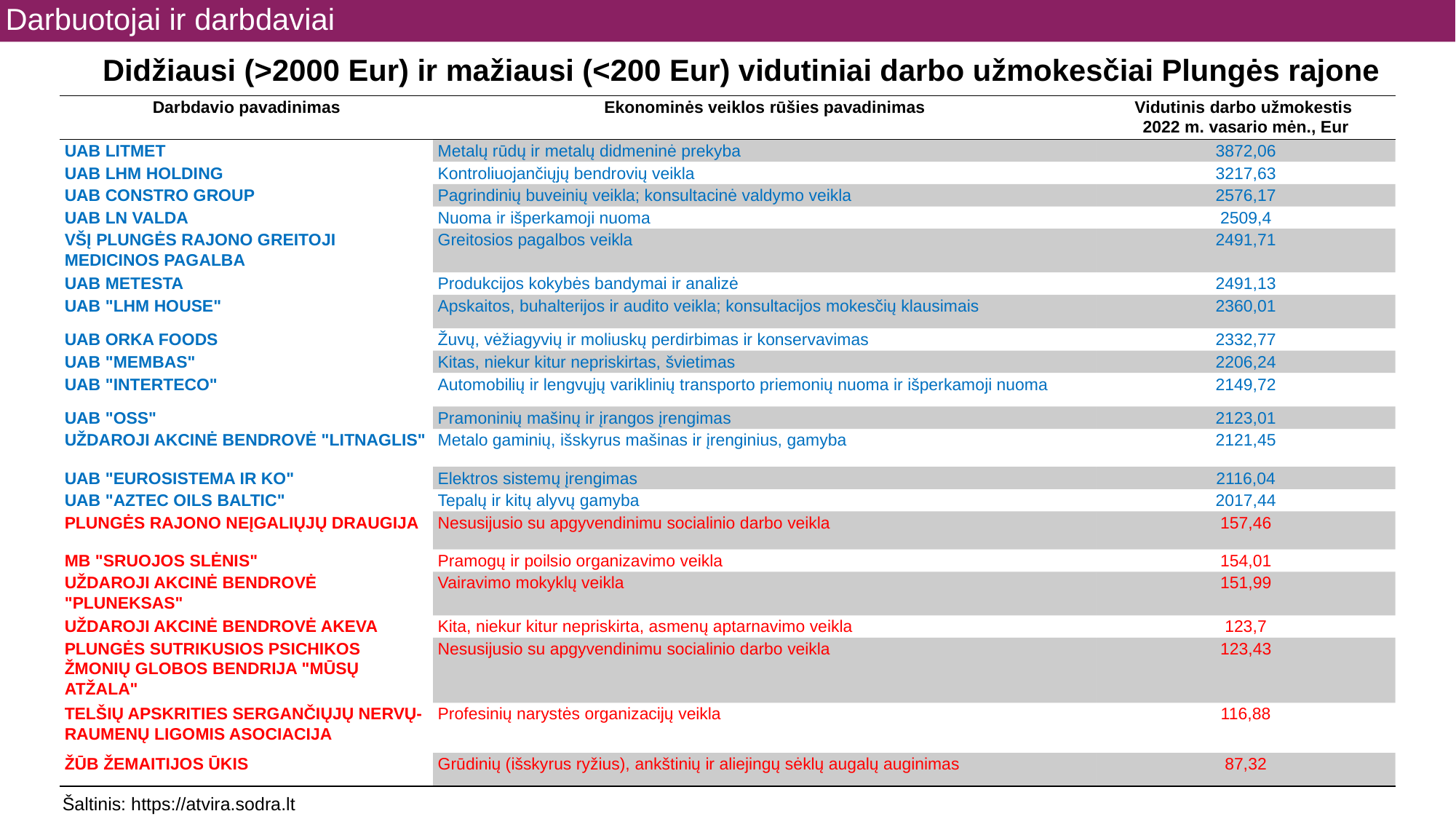

Darbuotojai ir darbdaviai
Didžiausi (>2000 Eur) ir mažiausi (<200 Eur) vidutiniai darbo užmokesčiai Plungės rajone
| Darbdavio pavadinimas | Ekonominės veiklos rūšies pavadinimas | Vidutinis darbo užmokestis 2022 m. vasario mėn., Eur |
| --- | --- | --- |
| UAB LITMET | Metalų rūdų ir metalų didmeninė prekyba | 3872,06 |
| UAB LHM HOLDING | Kontroliuojančiųjų bendrovių veikla | 3217,63 |
| UAB CONSTRO GROUP | Pagrindinių buveinių veikla; konsultacinė valdymo veikla | 2576,17 |
| UAB LN VALDA | Nuoma ir išperkamoji nuoma | 2509,4 |
| VŠĮ PLUNGĖS RAJONO GREITOJI MEDICINOS PAGALBA | Greitosios pagalbos veikla | 2491,71 |
| UAB METESTA | Produkcijos kokybės bandymai ir analizė | 2491,13 |
| UAB "LHM HOUSE" | Apskaitos, buhalterijos ir audito veikla; konsultacijos mokesčių klausimais | 2360,01 |
| UAB ORKA FOODS | Žuvų, vėžiagyvių ir moliuskų perdirbimas ir konservavimas | 2332,77 |
| UAB "MEMBAS" | Kitas, niekur kitur nepriskirtas, švietimas | 2206,24 |
| UAB "INTERTECO" | Automobilių ir lengvųjų variklinių transporto priemonių nuoma ir išperkamoji nuoma | 2149,72 |
| UAB "OSS" | Pramoninių mašinų ir įrangos įrengimas | 2123,01 |
| UŽDAROJI AKCINĖ BENDROVĖ "LITNAGLIS" | Metalo gaminių, išskyrus mašinas ir įrenginius, gamyba | 2121,45 |
| UAB "EUROSISTEMA IR KO" | Elektros sistemų įrengimas | 2116,04 |
| UAB "AZTEC OILS BALTIC" | Tepalų ir kitų alyvų gamyba | 2017,44 |
| PLUNGĖS RAJONO NEĮGALIŲJŲ DRAUGIJA | Nesusijusio su apgyvendinimu socialinio darbo veikla | 157,46 |
| MB "SRUOJOS SLĖNIS" | Pramogų ir poilsio organizavimo veikla | 154,01 |
| UŽDAROJI AKCINĖ BENDROVĖ "PLUNEKSAS" | Vairavimo mokyklų veikla | 151,99 |
| UŽDAROJI AKCINĖ BENDROVĖ AKEVA | Kita, niekur kitur nepriskirta, asmenų aptarnavimo veikla | 123,7 |
| PLUNGĖS SUTRIKUSIOS PSICHIKOS ŽMONIŲ GLOBOS BENDRIJA "MŪSŲ ATŽALA" | Nesusijusio su apgyvendinimu socialinio darbo veikla | 123,43 |
| TELŠIŲ APSKRITIES SERGANČIŲJŲ NERVŲ-RAUMENŲ LIGOMIS ASOCIACIJA | Profesinių narystės organizacijų veikla | 116,88 |
| ŽŪB ŽEMAITIJOS ŪKIS | Grūdinių (išskyrus ryžius), ankštinių ir aliejingų sėklų augalų auginimas | 87,32 |
892 €
Šaltinis: https://atvira.sodra.lt